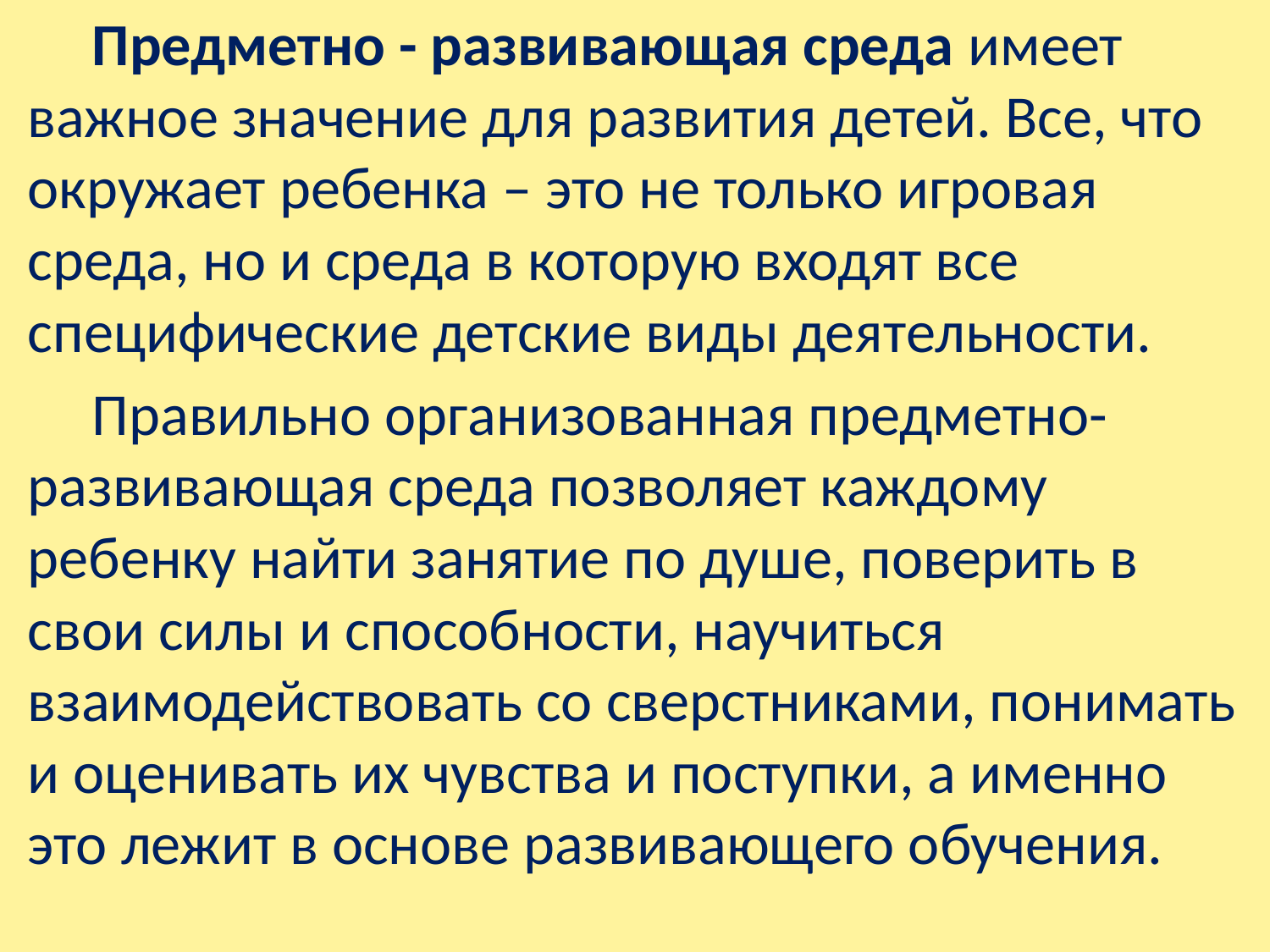

Предметно - развивающая среда имеет важное значение для развития детей. Все, что окружает ребенка – это не только игровая среда, но и среда в которую входят все специфические детские виды деятельности.
Правильно организованная предметно-развивающая среда позволяет каждому ребенку найти занятие по душе, поверить в свои силы и способности, научиться взаимодействовать со сверстниками, понимать и оценивать их чувства и поступки, а именно это лежит в основе развивающего обучения.